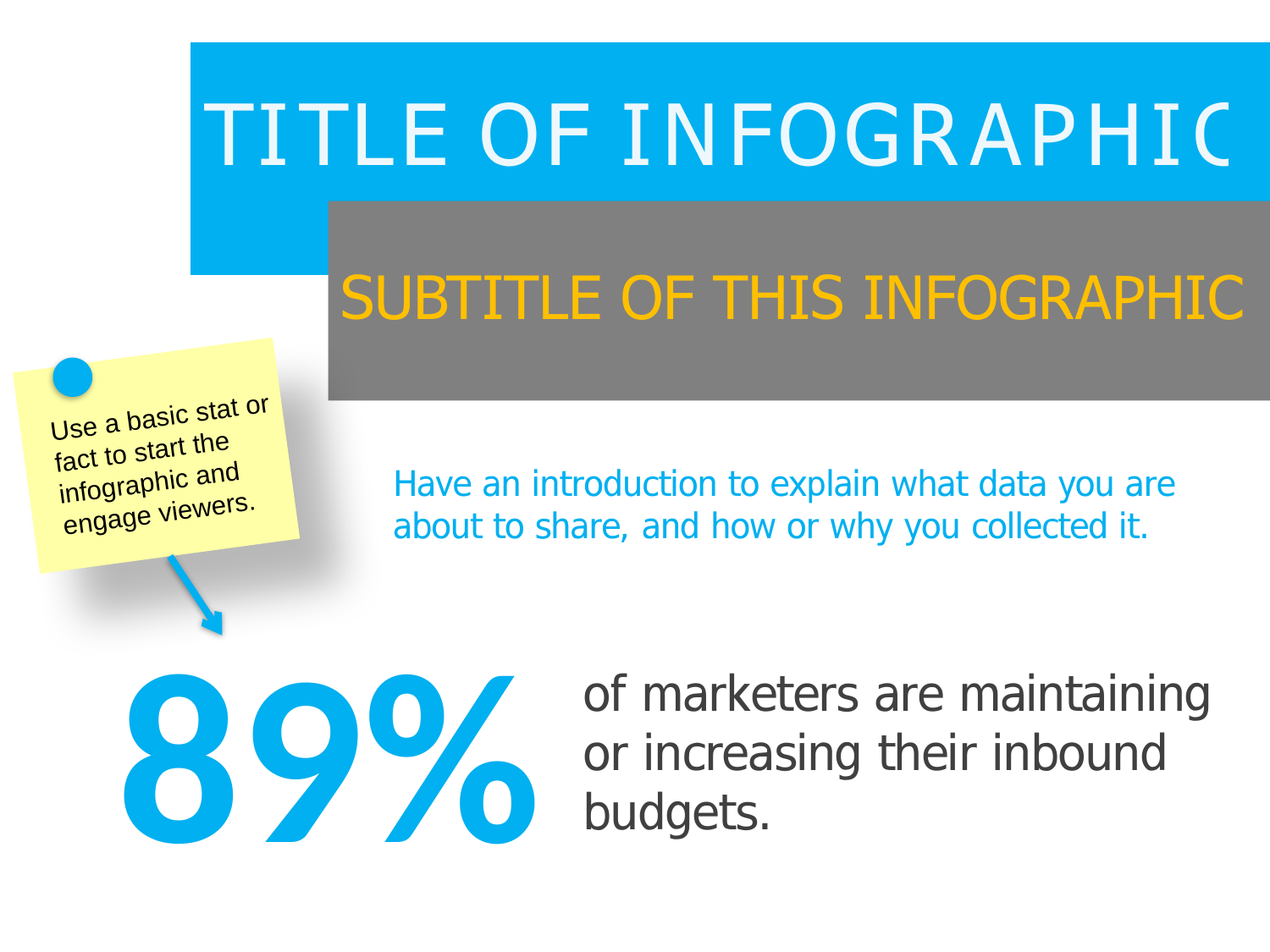

TITLE OF INFOGRAPHIC

SUBTITLE OF THIS INFOGRAPHIC

Use a basic stat or fact to start the infographic and engage viewers.

Have an introduction to explain what data you are about to share, and how or why you collected it.
89%
of marketers are maintaining or increasing their inbound budgets.